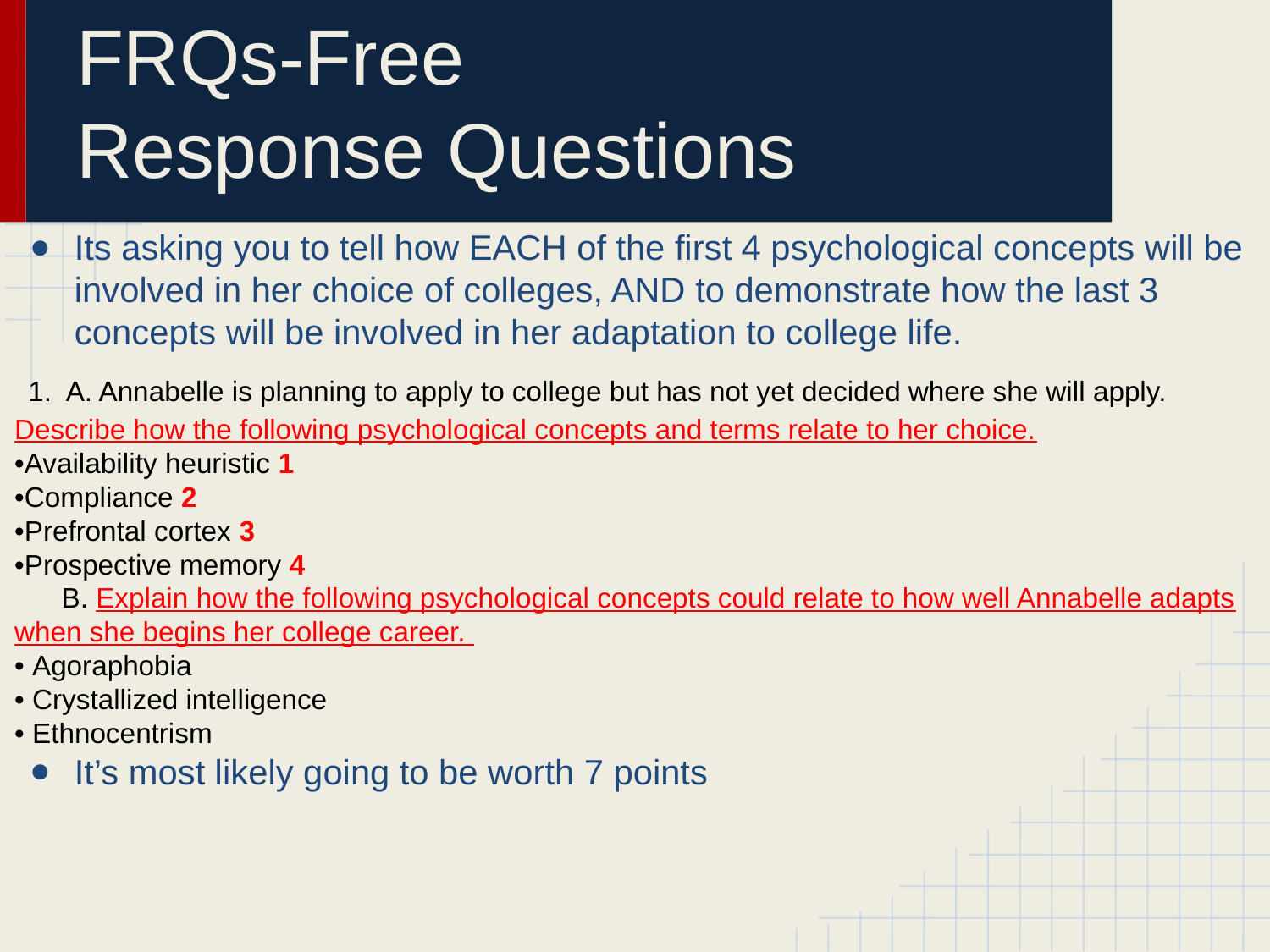

# FRQs-Free Response Questions
Its asking you to tell how EACH of the first 4 psychological concepts will be involved in her choice of colleges, AND to demonstrate how the last 3 concepts will be involved in her adaptation to college life.
 1.  A. Annabelle is planning to apply to college but has not yet decided where she will apply. Describe how the following psychological concepts and terms relate to her choice.
•Availability heuristic 1
•Compliance 2
•Prefrontal cortex 3
•Prospective memory 4
      B. Explain how the following psychological concepts could relate to how well Annabelle adapts when she begins her college career.
• Agoraphobia
• Crystallized intelligence
• Ethnocentrism
It’s most likely going to be worth 7 points